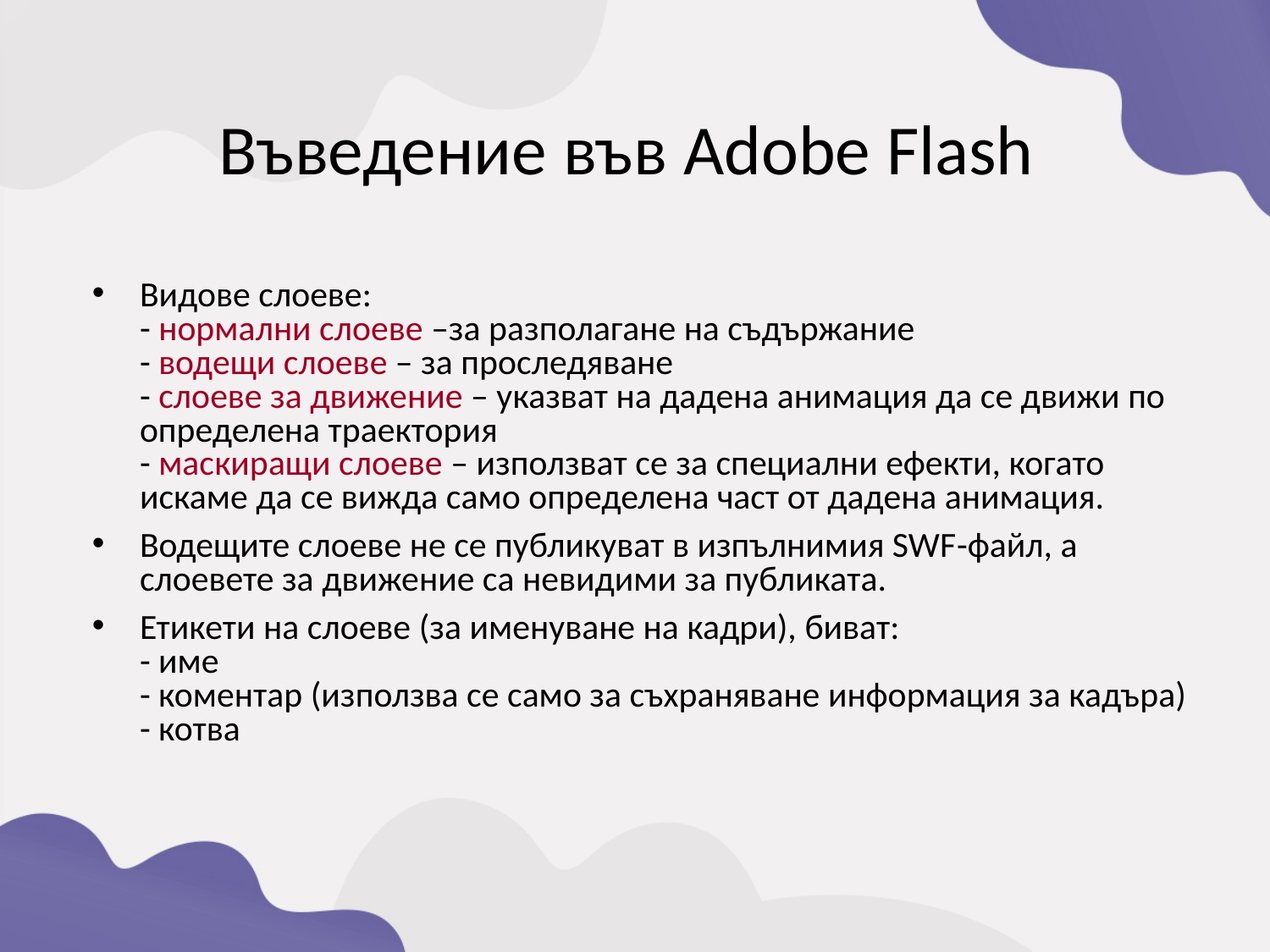

Въведение във Adobe Flash

Видове слоеве:
- нормални слоеве –за разполагане на съдържание
- водещи слоеве – за проследяване
- слоеве за движение – указват на дадена анимация да се движи по определена траектория
- маскиращи слоеве – използват се за специални ефекти, когато искаме да се вижда само определена част от дадена анимация.
Водещите слоеве не се публикуват в изпълнимия SWF-файл, а слоевете за движение са невидими за публиката.
Етикети на слоеве (за именуване на кадри), биват:
- име
- коментар (използва се само за съхраняване информация за кадъра)
- котва